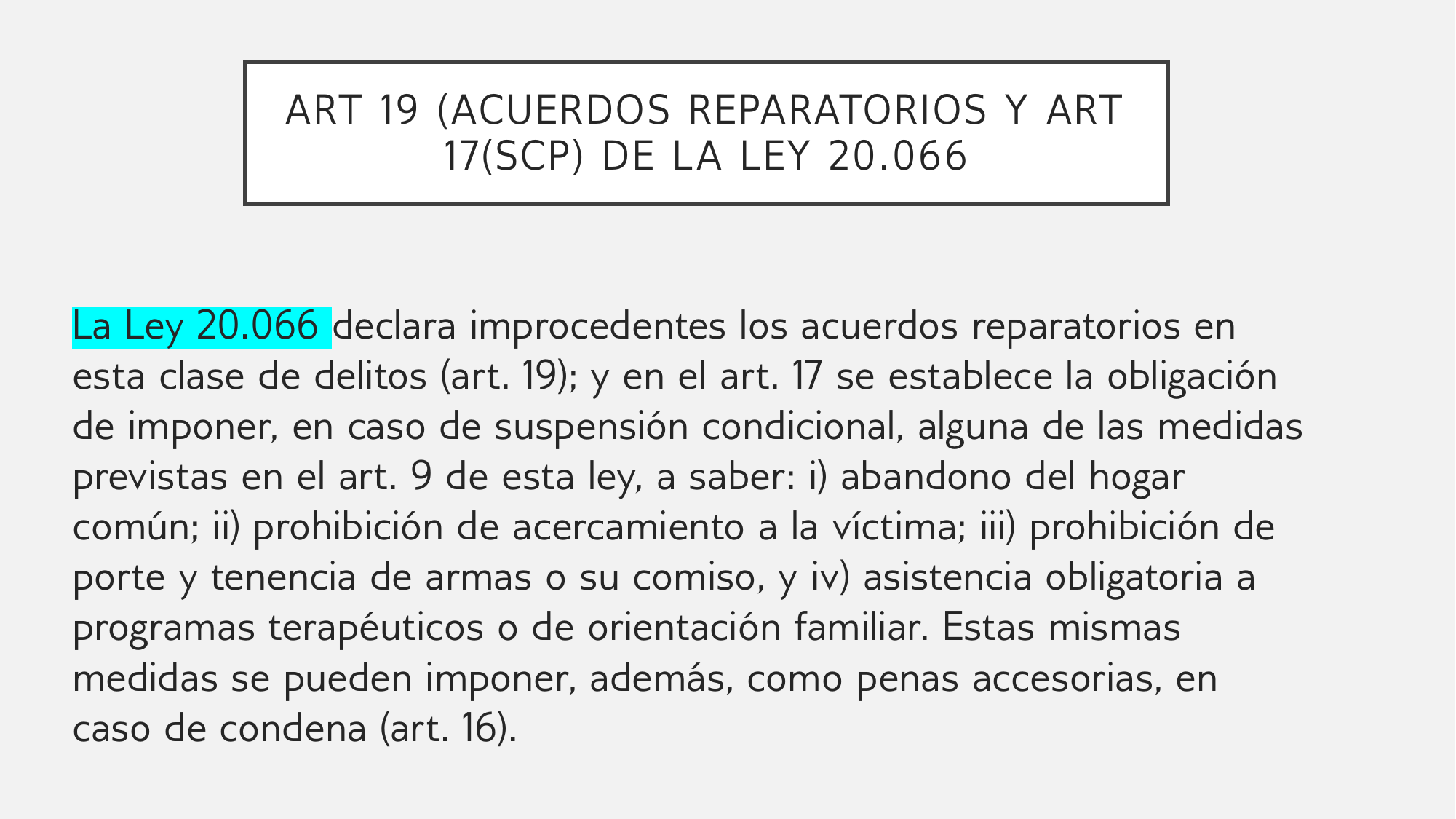

# Art 19 (acuerdos reparatorios y art 17(SCP) de la Ley 20.066
La Ley 20.066 declara improcedentes los acuerdos reparatorios en esta clase de delitos (art. 19); y en el art. 17 se establece la obligación de imponer, en caso de suspensión condicional, alguna de las medidas previstas en el art. 9 de esta ley, a saber: i) abandono del hogar común; ii) prohibición de acercamiento a la víctima; iii) prohibición de porte y tenencia de armas o su comiso, y iv) asistencia obligatoria a programas terapéuticos o de orientación familiar. Estas mismas medidas se pueden imponer, además, como penas accesorias, en caso de condena (art. 16).